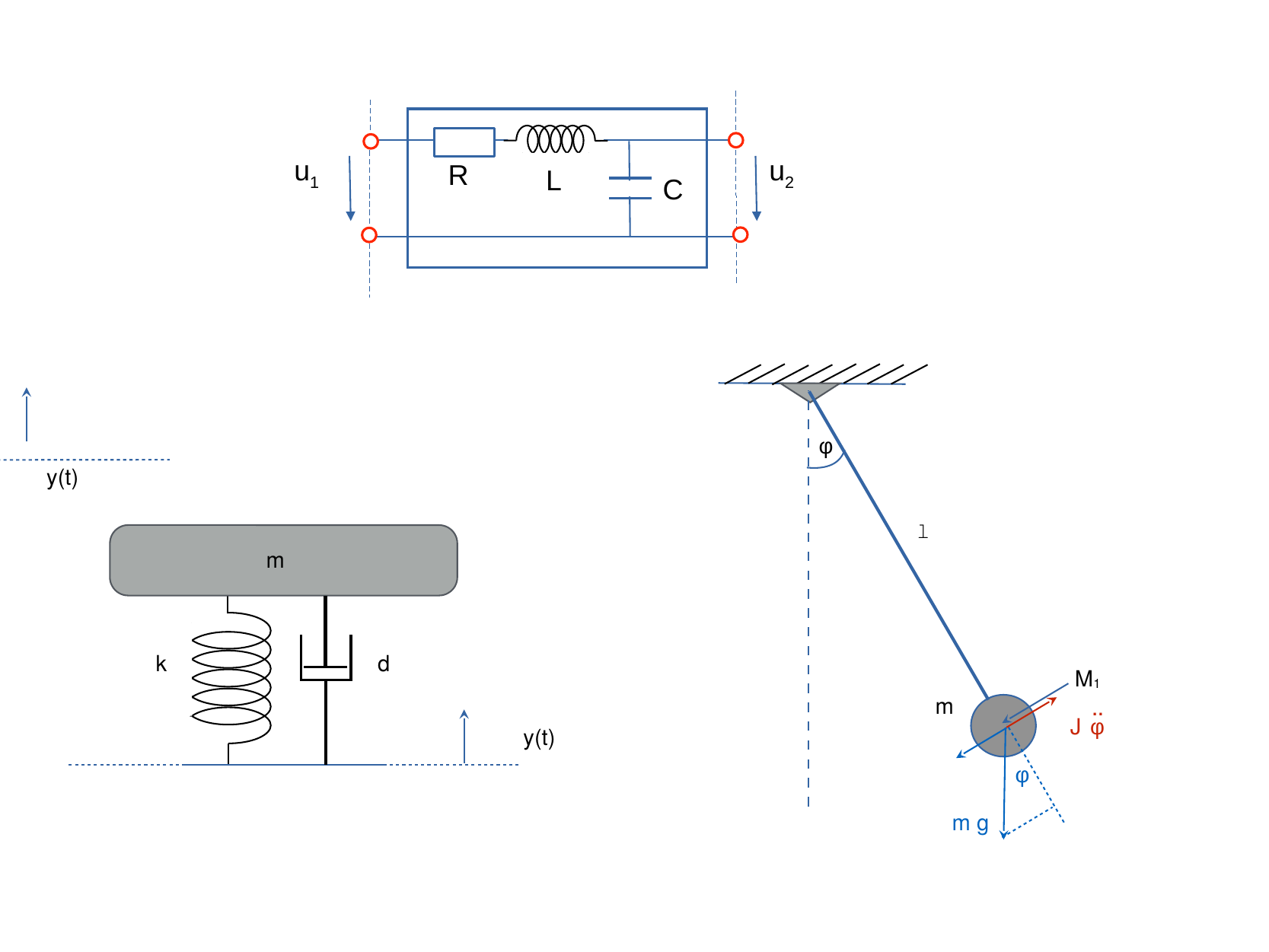

u1
u2

R
L

C

φ

y(t)

l

m

k
d
M1

..
J
m

φ

y(t)

φ

m g